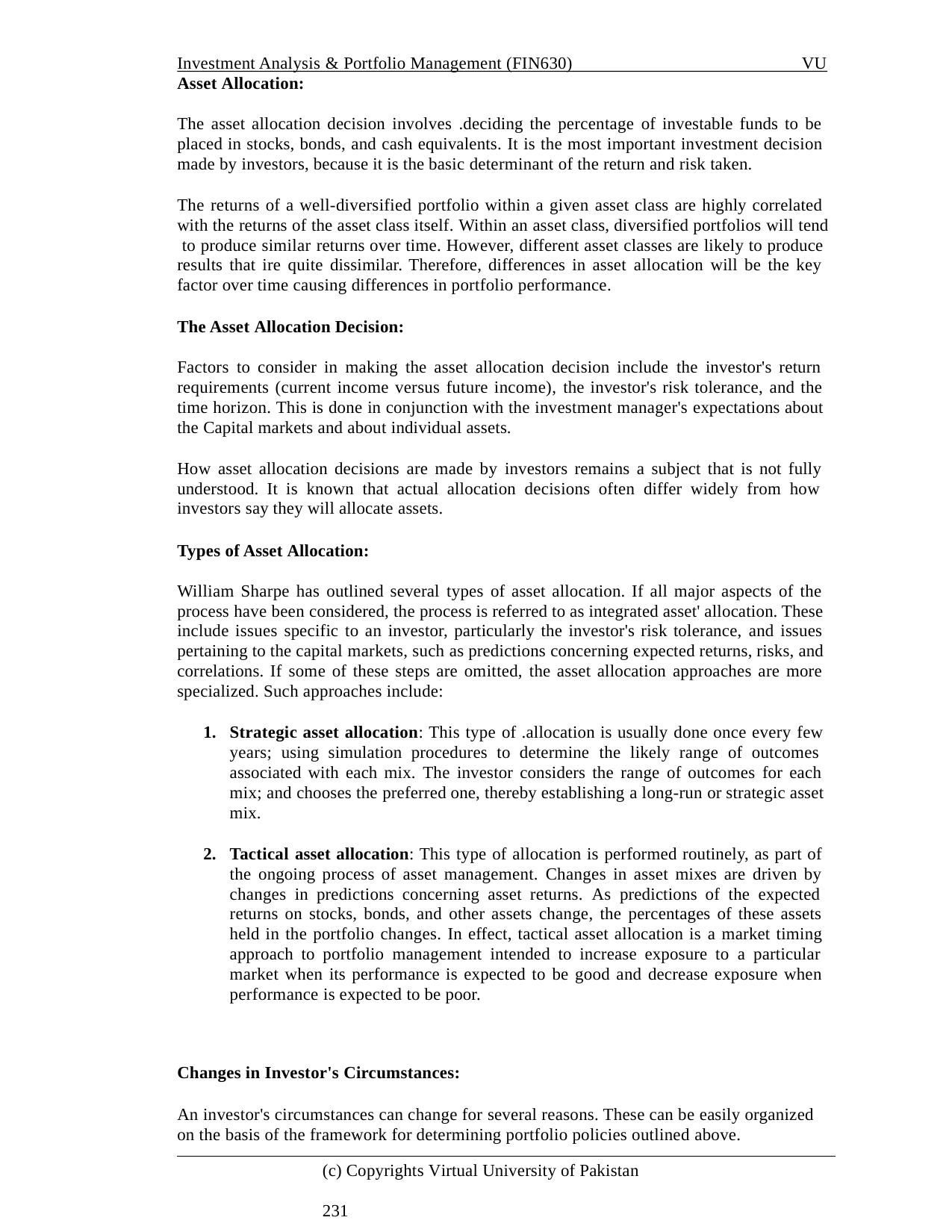

Investment Analysis & Portfolio Management (FIN630)
VU
Asset Allocation:

The asset allocation decision involves .deciding the percentage of investable funds to be  placed in stocks, bonds, and cash equivalents. It is the most important investment decision  made by investors, because it is the basic determinant of the return and risk taken.

The returns of a well-diversified portfolio within a given asset class are highly correlated  with the returns of the asset class itself. Within an asset class, diversified portfolios will tend  to produce similar returns over time. However, different asset classes are likely to produce  results that ire quite dissimilar. Therefore, differences in asset allocation will be the key  factor over time causing differences in portfolio performance.

The Asset Allocation Decision:

Factors to consider in making the asset allocation decision include the investor's return  requirements (current income versus future income), the investor's risk tolerance, and the  time horizon. This is done in conjunction with the investment manager's expectations about  the Capital markets and about individual assets.

How asset allocation decisions are made by investors remains a subject that is not fully  understood. It is known that actual allocation decisions often differ widely from how  investors say they will allocate assets.

Types of Asset Allocation:

William Sharpe has outlined several types of asset allocation. If all major aspects of the  process have been considered, the process is referred to as integrated asset' allocation. These  include issues specific to an investor, particularly the investor's risk tolerance, and issues  pertaining to the capital markets, such as predictions concerning expected returns, risks, and  correlations. If some of these steps are omitted, the asset allocation approaches are more  specialized. Such approaches include:

Strategic asset allocation: This type of .allocation is usually done once every few  years; using simulation procedures to determine the likely range of outcomes  associated with each mix. The investor considers the range of outcomes for each  mix; and chooses the preferred one, thereby establishing a long-run or strategic asset  mix.

Tactical asset allocation: This type of allocation is performed routinely, as part of  the ongoing process of asset management. Changes in asset mixes are driven by  changes in predictions concerning asset returns. As predictions of the expected  returns on stocks, bonds, and other assets change, the percentages of these assets  held in the portfolio changes. In effect, tactical asset allocation is a market timing  approach to portfolio management intended to increase exposure to a particular  market when its performance is expected to be good and decrease exposure when  performance is expected to be poor.

Changes in Investor's Circumstances:

An investor's circumstances can change for several reasons. These can be easily organized  on the basis of the framework for determining portfolio policies outlined above.
(c) Copyrights Virtual University of Pakistan	231